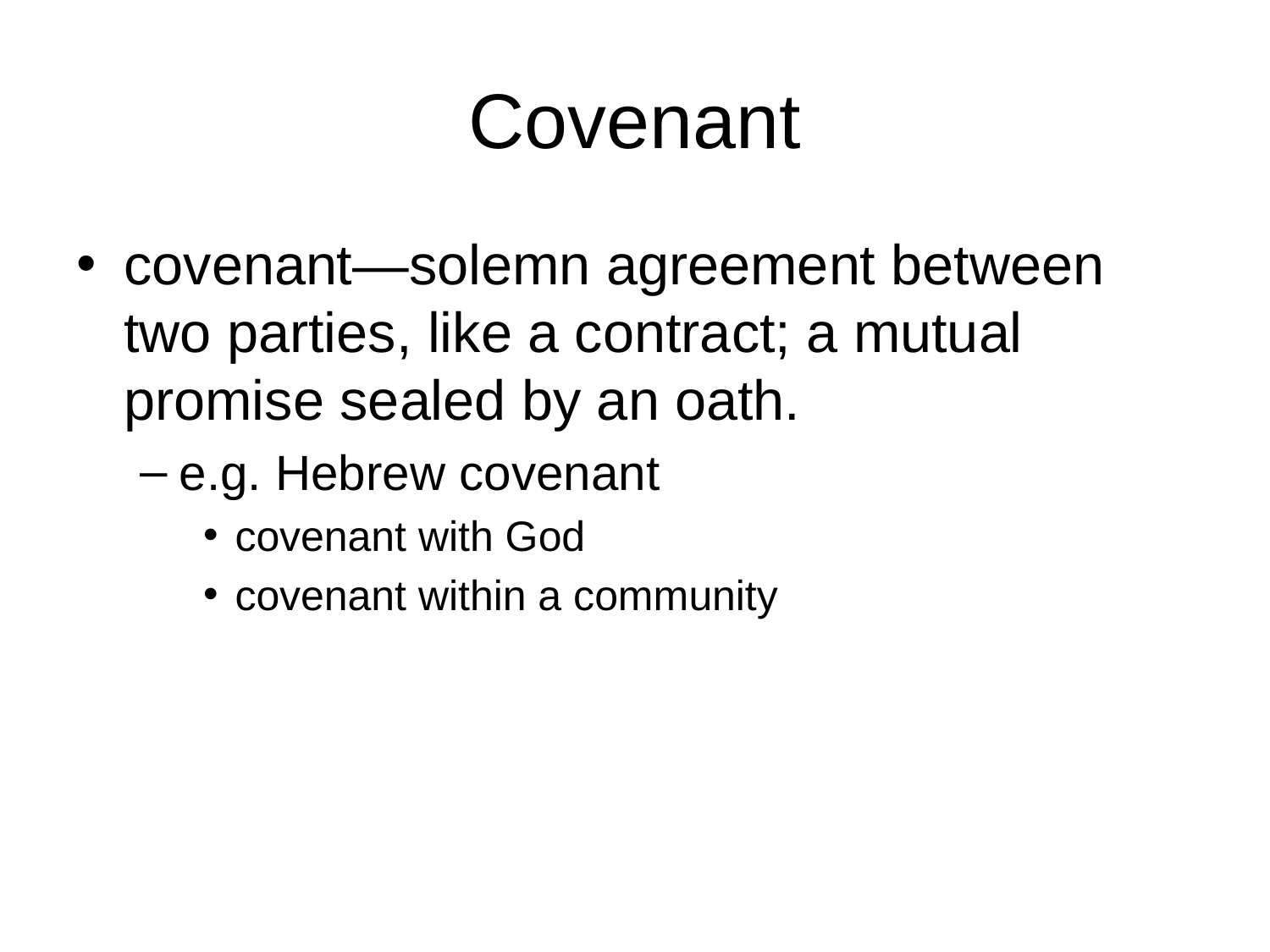

# Covenant
covenant—solemn agreement between two parties, like a contract; a mutual promise sealed by an oath.
e.g. Hebrew covenant
covenant with God
covenant within a community